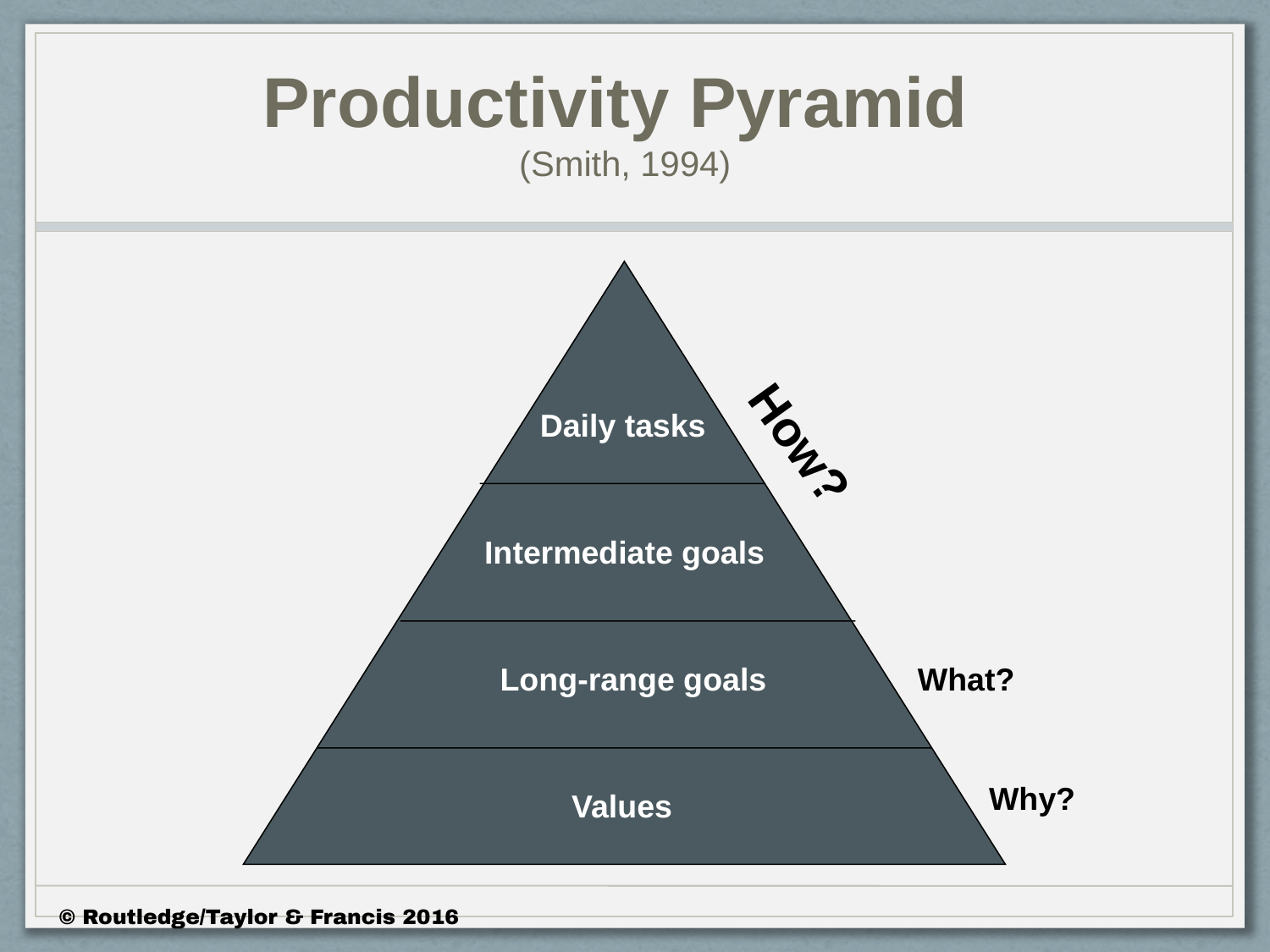

Productivity Pyramid
(Smith, 1994)

Daily tasks
How?

Intermediate goals

Long-range goals
What?

Why?
Values
© Routledge/Taylor & Francis 2016